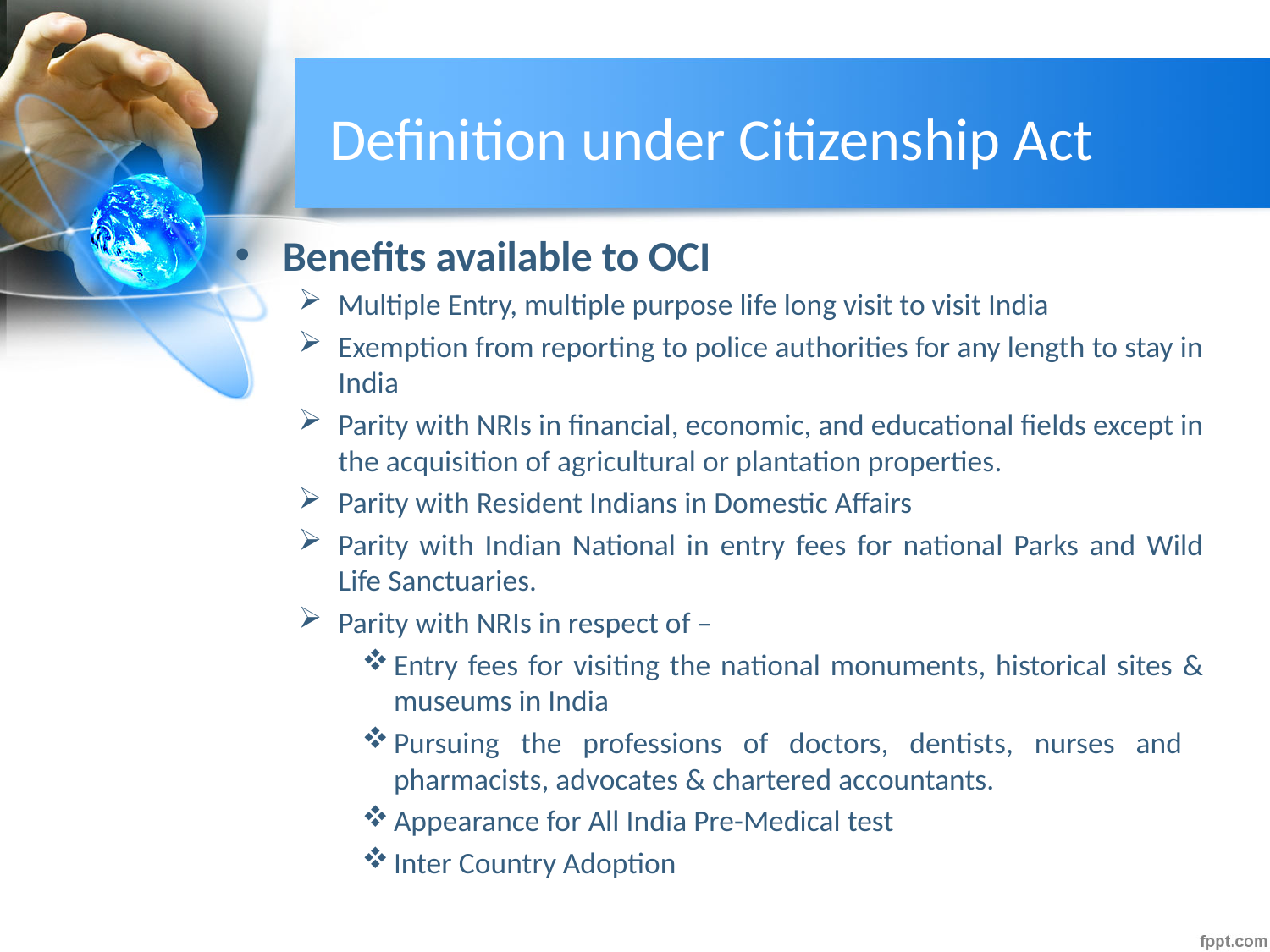

# Definition under Citizenship Act
Benefits available to OCI
Multiple Entry, multiple purpose life long visit to visit India
Exemption from reporting to police authorities for any length to stay in India
Parity with NRIs in financial, economic, and educational fields except in the acquisition of agricultural or plantation properties.
Parity with Resident Indians in Domestic Affairs
Parity with Indian National in entry fees for national Parks and Wild Life Sanctuaries.
Parity with NRIs in respect of –
Entry fees for visiting the national monuments, historical sites & museums in India
Pursuing the professions of doctors, dentists, nurses and  pharmacists, advocates & chartered accountants.
Appearance for All India Pre-Medical test
Inter Country Adoption